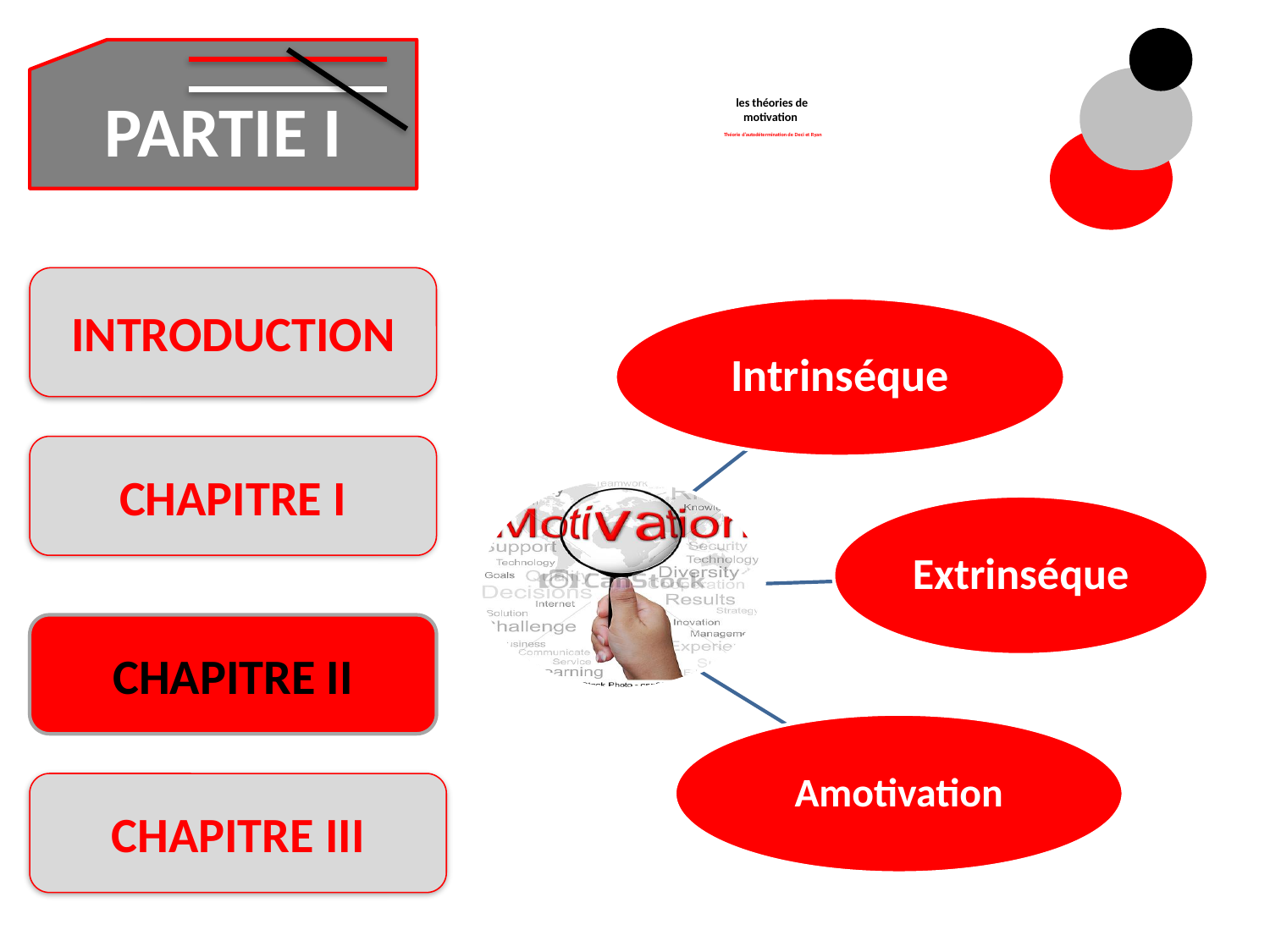

# les théories de motivation Théorie d’autodétermination de Deci et Ryan
PARTIE I

Intrinséque

Extrinséque

Amotivation

INTRODUCTION
CHAPITRE I
CHAPITRE II
CHAPITRE III